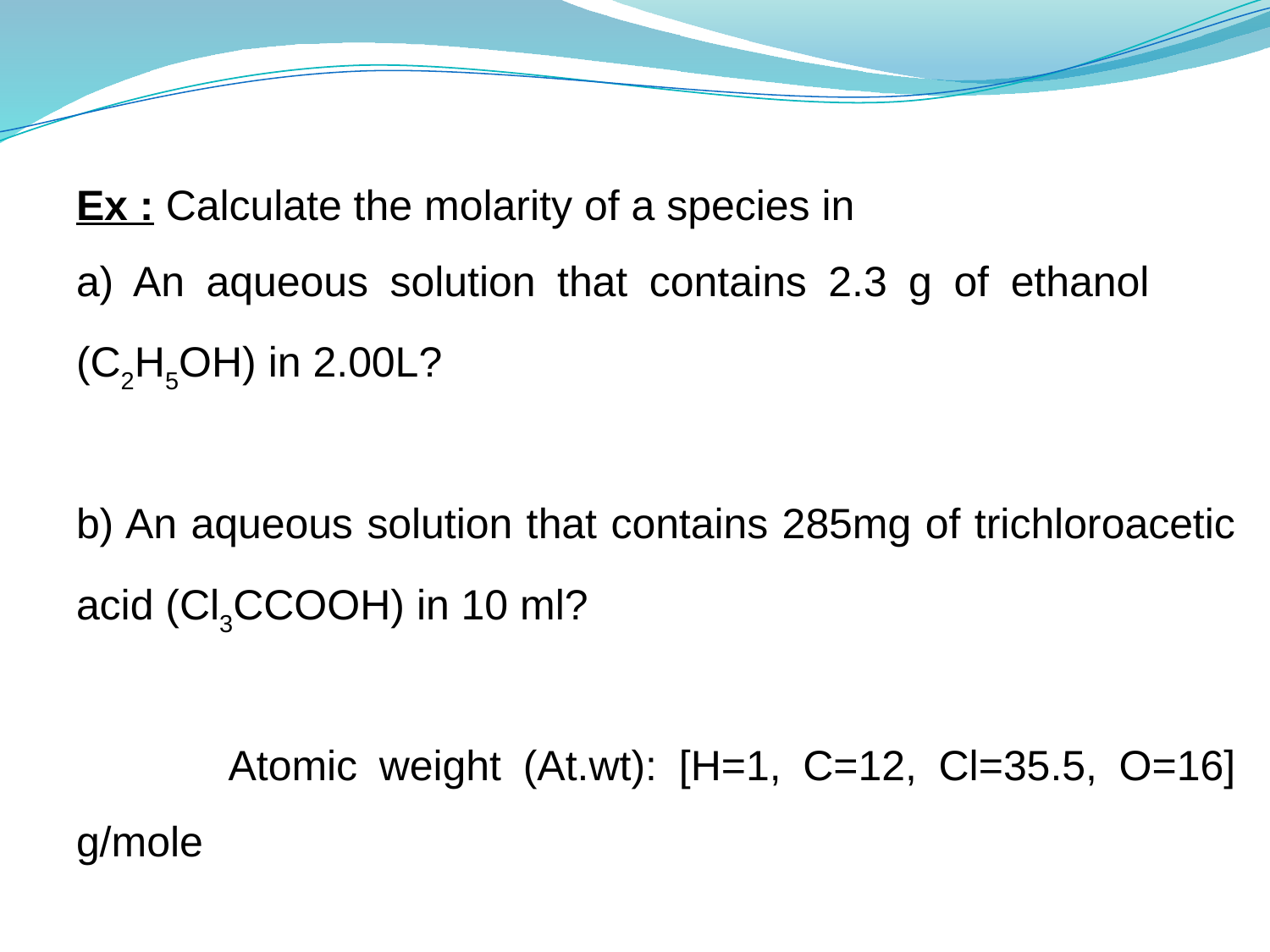

Ex : Calculate the molarity of a species in
a) An aqueous solution that contains 2.3 g of ethanol     (C2H5OH) in 2.00L?

b) An aqueous solution that contains 285mg of trichloroacetic acid (Cl3CCOOH) in 10 ml?

       Atomic weight (At.wt): [H=1, C=12, Cl=35.5, O=16] g/mole